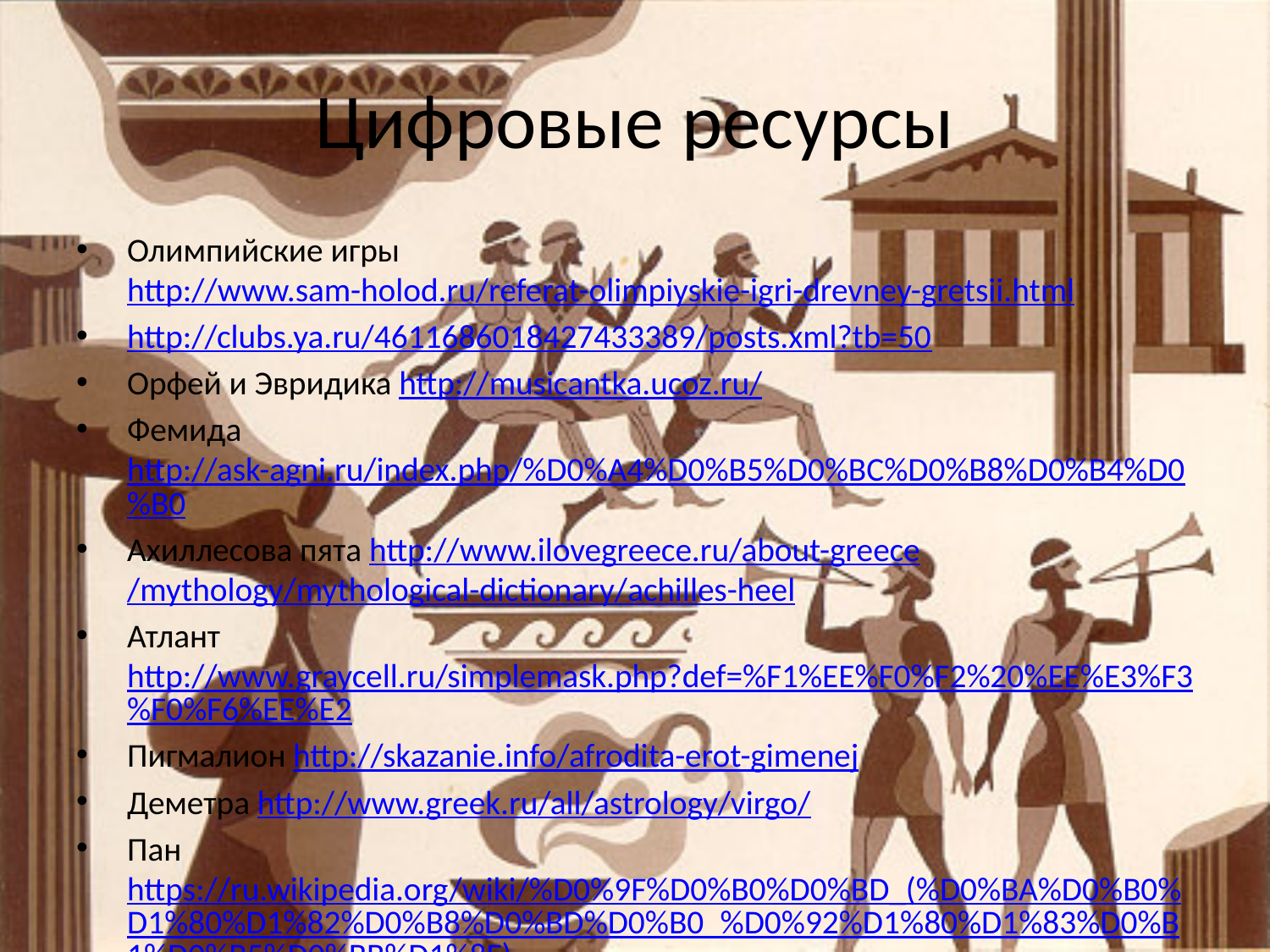

# Цифровые ресурсы
Олимпийские игры http://www.sam-holod.ru/referat-olimpiyskie-igri-drevney-gretsii.html
http://clubs.ya.ru/4611686018427433389/posts.xml?tb=50
Орфей и Эвридика http://musicantka.ucoz.ru/
Фемида http://ask-agni.ru/index.php/%D0%A4%D0%B5%D0%BC%D0%B8%D0%B4%D0%B0
Ахиллесова пята http://www.ilovegreece.ru/about-greece/mythology/mythological-dictionary/achilles-heel
Атлант http://www.graycell.ru/simplemask.php?def=%F1%EE%F0%F2%20%EE%E3%F3%F0%F6%EE%E2
Пигмалион http://skazanie.info/afrodita-erot-gimenej
Деметра http://www.greek.ru/all/astrology/virgo/
Пан https://ru.wikipedia.org/wiki/%D0%9F%D0%B0%D0%BD_(%D0%BA%D0%B0%D1%80%D1%82%D0%B8%D0%BD%D0%B0_%D0%92%D1%80%D1%83%D0%B1%D0%B5%D0%BB%D1%8F)